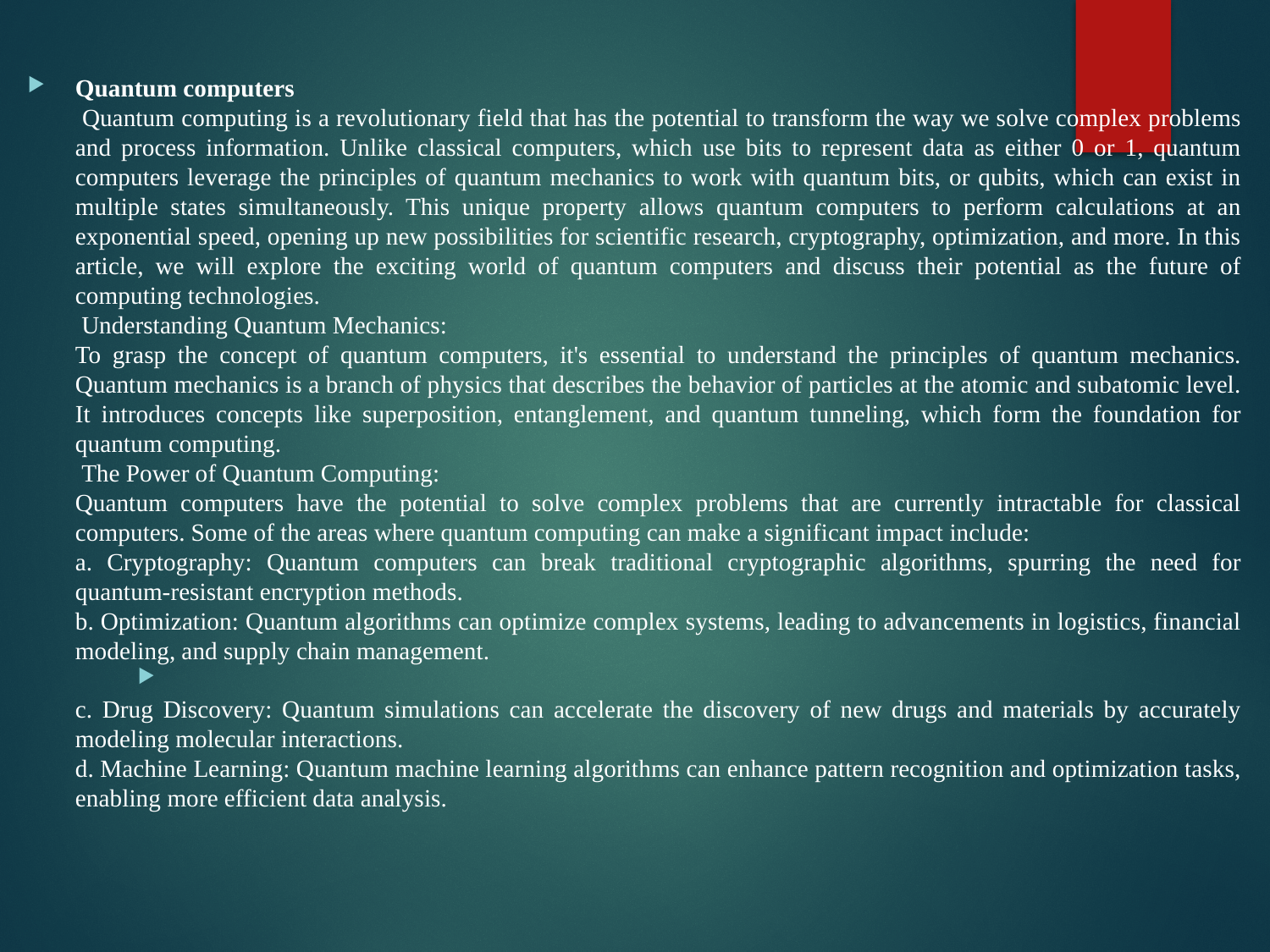

Quantum computers
 Quantum computing is a revolutionary field that has the potential to transform the way we solve complex problems and process information. Unlike classical computers, which use bits to represent data as either 0 or 1, quantum computers leverage the principles of quantum mechanics to work with quantum bits, or qubits, which can exist in multiple states simultaneously. This unique property allows quantum computers to perform calculations at an exponential speed, opening up new possibilities for scientific research, cryptography, optimization, and more. In this article, we will explore the exciting world of quantum computers and discuss their potential as the future of computing technologies.
 Understanding Quantum Mechanics:
To grasp the concept of quantum computers, it's essential to understand the principles of quantum mechanics. Quantum mechanics is a branch of physics that describes the behavior of particles at the atomic and subatomic level. It introduces concepts like superposition, entanglement, and quantum tunneling, which form the foundation for quantum computing.
 The Power of Quantum Computing:
Quantum computers have the potential to solve complex problems that are currently intractable for classical computers. Some of the areas where quantum computing can make a significant impact include:
a. Cryptography: Quantum computers can break traditional cryptographic algorithms, spurring the need for quantum-resistant encryption methods.
b. Optimization: Quantum algorithms can optimize complex systems, leading to advancements in logistics, financial modeling, and supply chain management.
c. Drug Discovery: Quantum simulations can accelerate the discovery of new drugs and materials by accurately modeling molecular interactions.
d. Machine Learning: Quantum machine learning algorithms can enhance pattern recognition and optimization tasks, enabling more efficient data analysis.